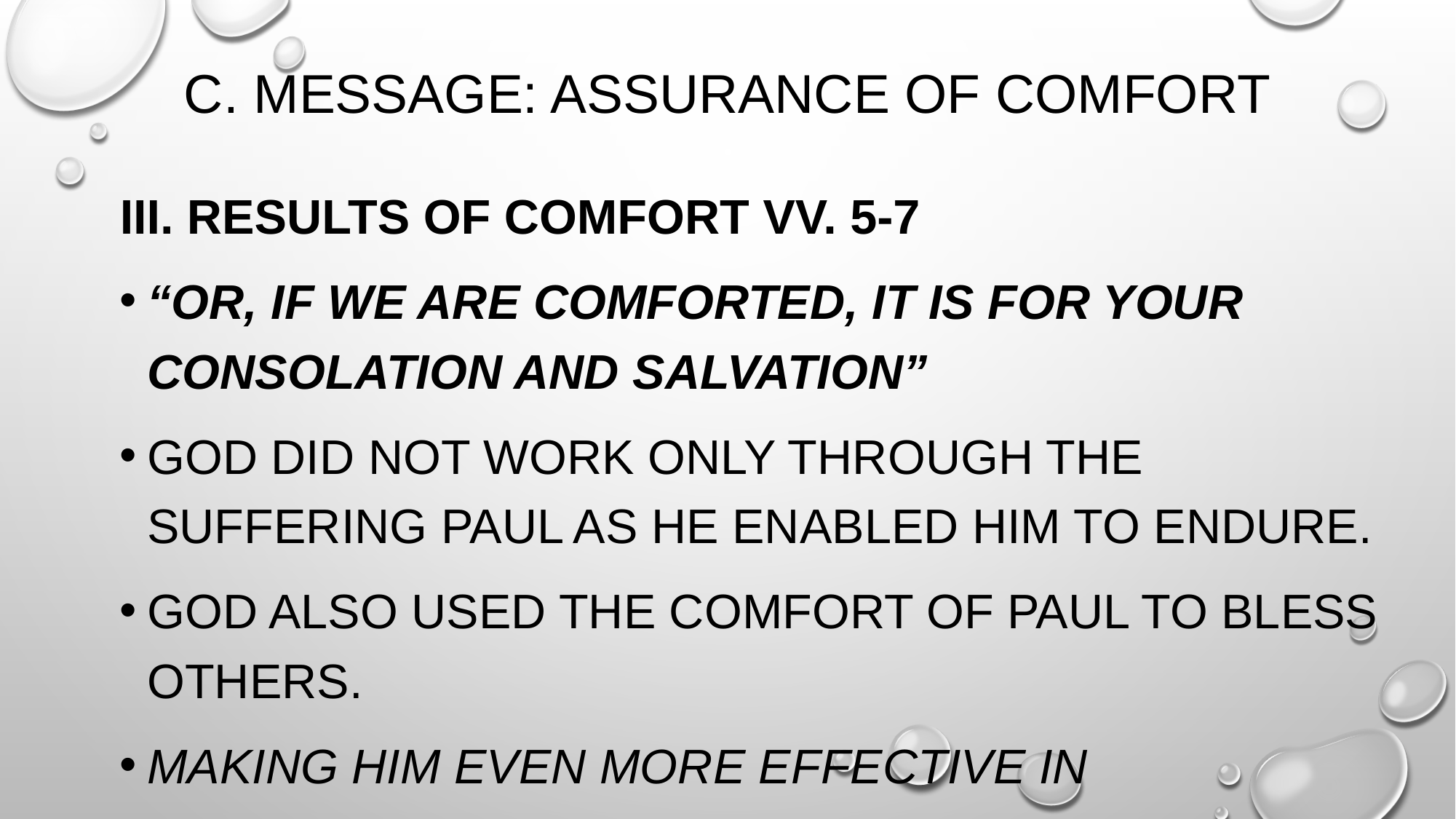

# c. message: assurance of comfort
III. results of comfort vv. 5-7
“Or, if we are comforted, it is for your consolation and salvation”
God did not work only through the suffering Paul as He enabled him to endure.
God also used the comfort of Paul to bless others.
making him even more effective in ministering to people.